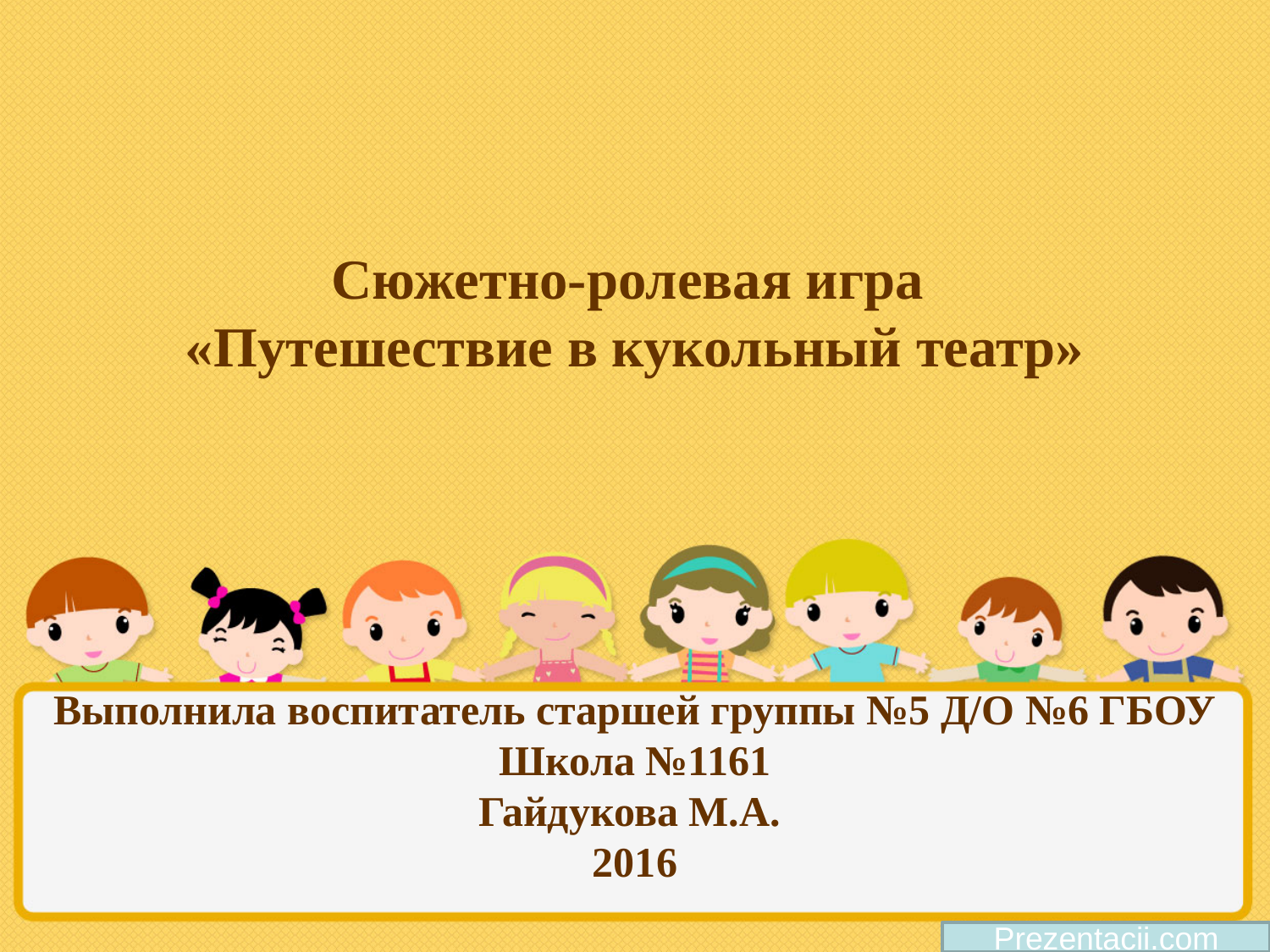

# Сюжетно-ролевая игра «Путешествие в кукольный театр» Выполнила воспитатель старшей группы №5 Д/О №6 ГБОУ Школа №1161 Гайдукова М.А. 2016
Prezentacii.com